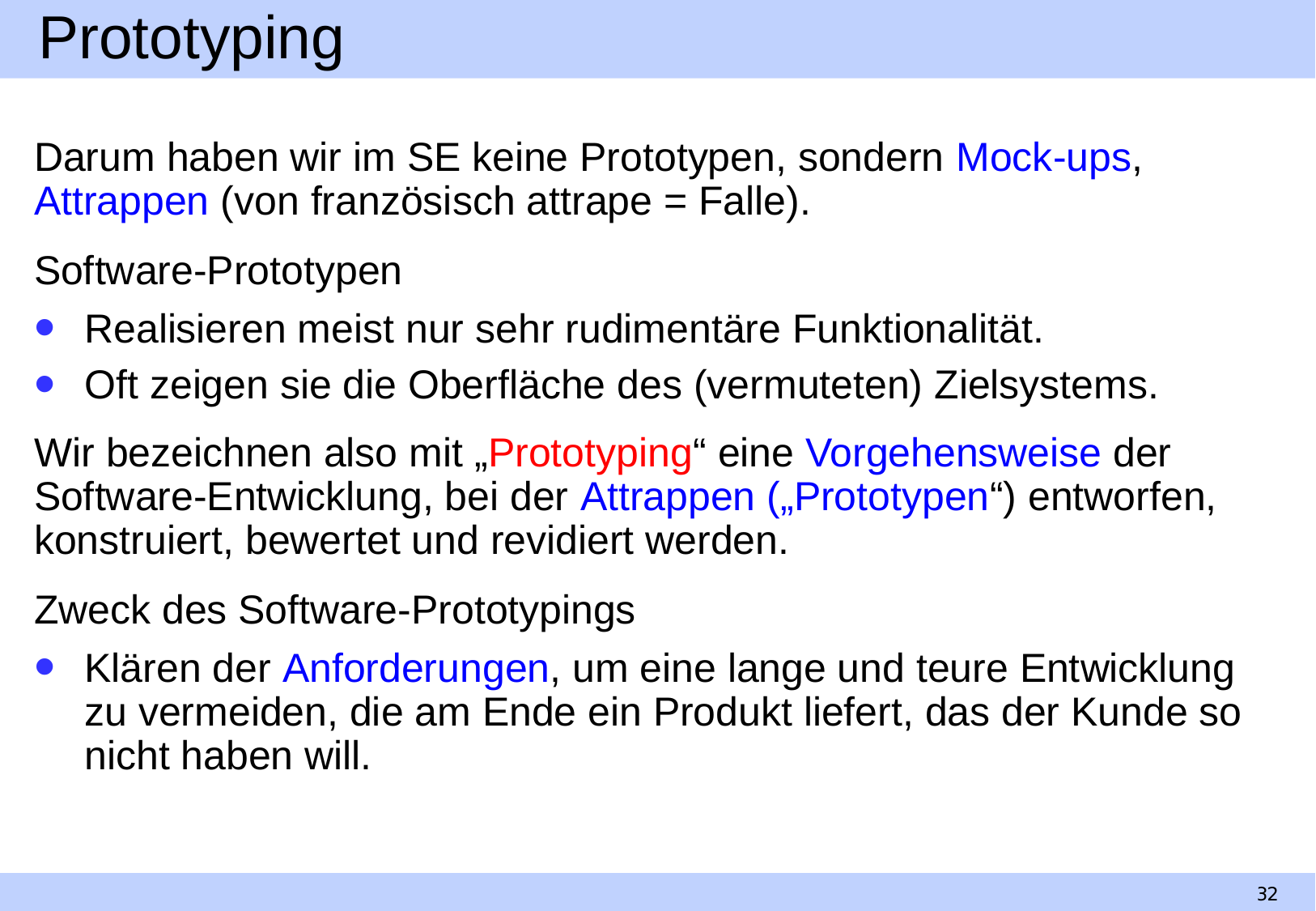

# Prototyping
Darum haben wir im SE keine Prototypen, sondern Mock-ups, Attrappen (von französisch attrape = Falle).
Software-Prototypen
Realisieren meist nur sehr rudimentäre Funktionalität.
Oft zeigen sie die Oberfläche des (vermuteten) Zielsystems.
Wir bezeichnen also mit „Prototyping“ eine Vorgehensweise der Software-Entwicklung, bei der Attrappen („Prototypen“) entworfen, konstruiert, bewertet und revidiert werden.
Zweck des Software-Prototypings
Klären der Anforderungen, um eine lange und teure Entwicklung zu vermeiden, die am Ende ein Produkt liefert, das der Kunde so nicht haben will.

32